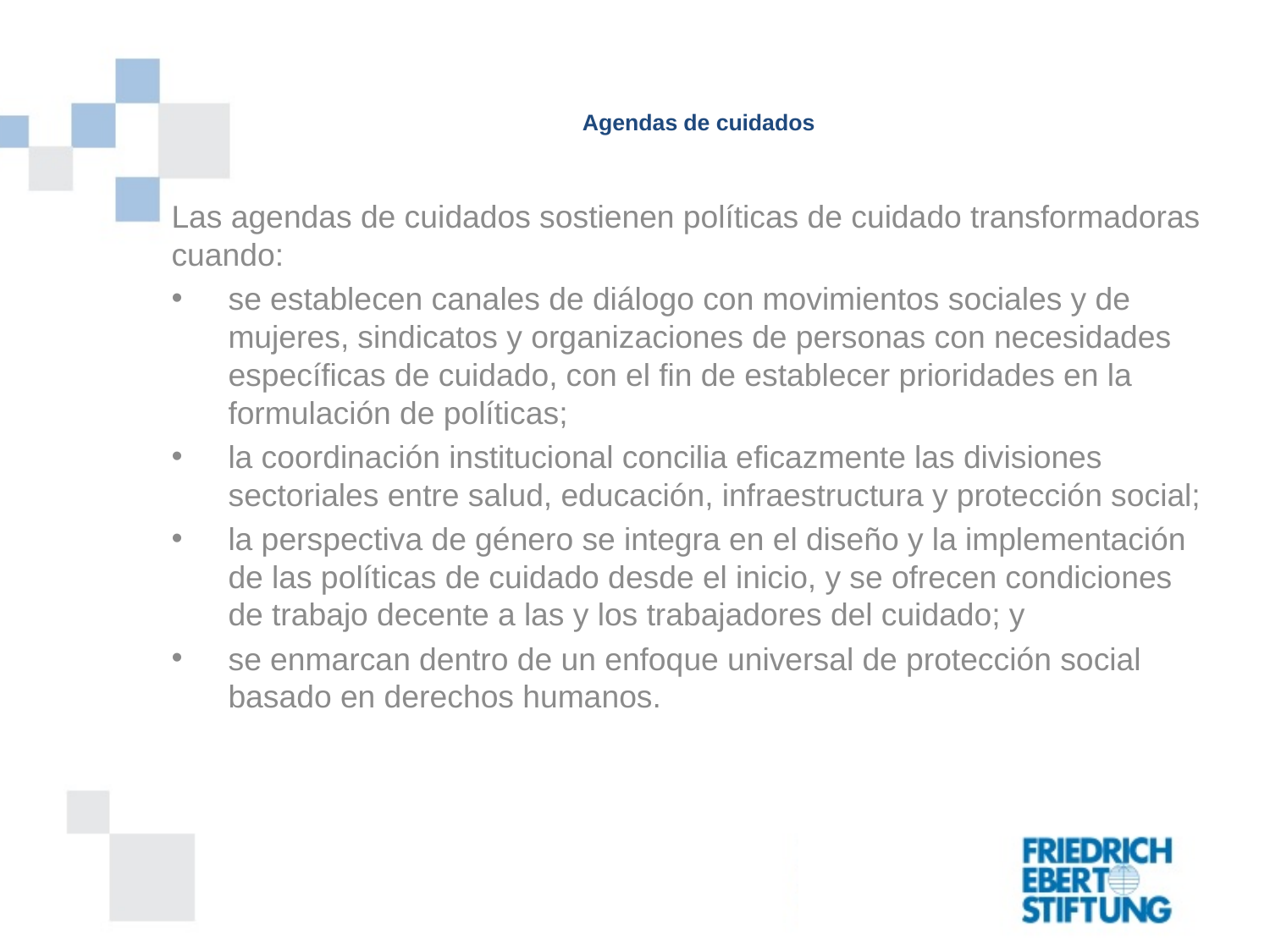

# Agendas de cuidados
Las agendas de cuidados sostienen políticas de cuidado transformadoras cuando:
se establecen canales de diálogo con movimientos sociales y de mujeres, sindicatos y organizaciones de personas con necesidades específicas de cuidado, con el fin de establecer prioridades en la formulación de políticas;
la coordinación institucional concilia eficazmente las divisiones sectoriales entre salud, educación, infraestructura y protección social;
la perspectiva de género se integra en el diseño y la implementación de las políticas de cuidado desde el inicio, y se ofrecen condiciones de trabajo decente a las y los trabajadores del cuidado; y
se enmarcan dentro de un enfoque universal de protección social basado en derechos humanos.